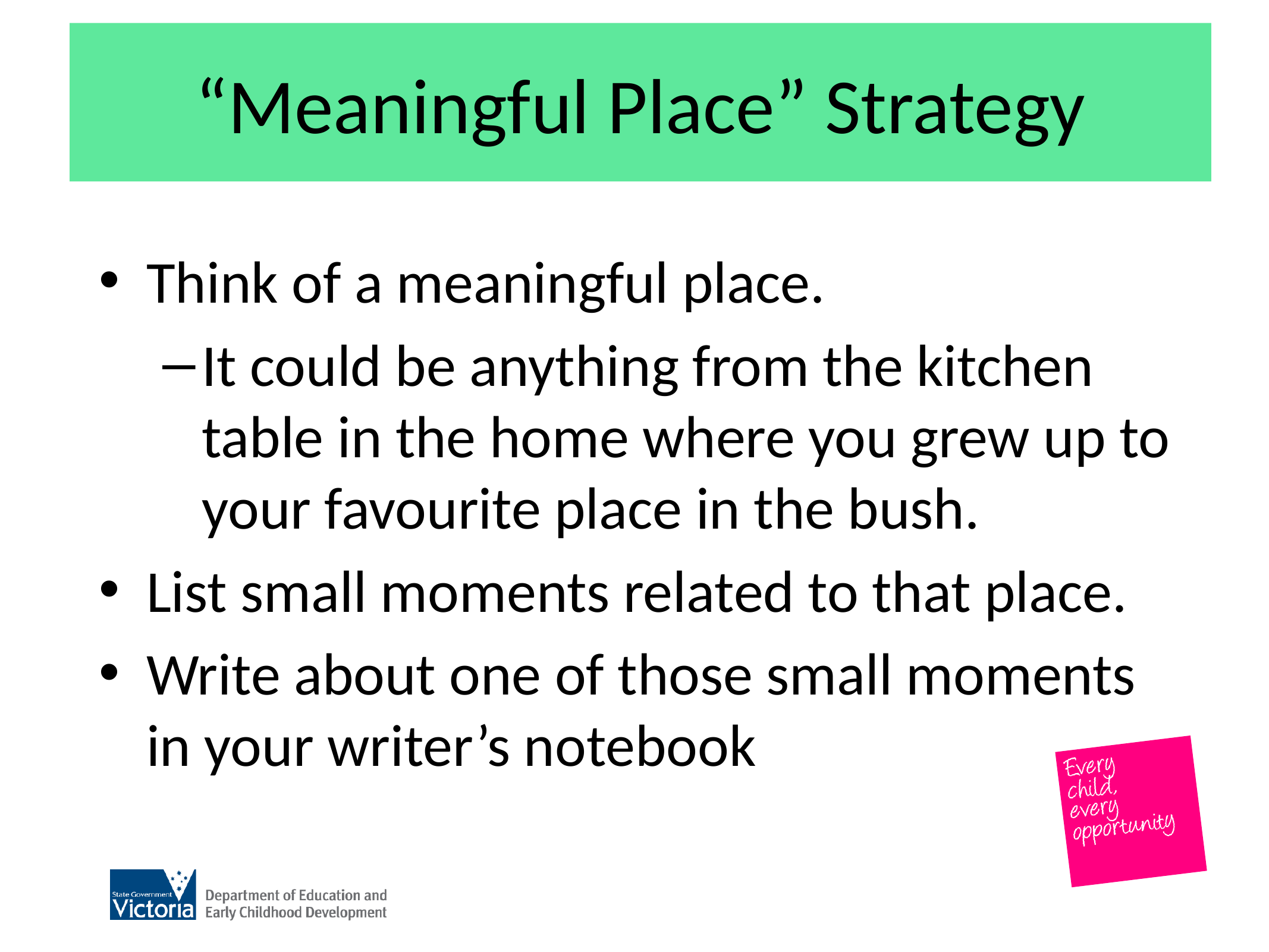

# “Meaningful Place” Strategy
Think of a meaningful place.
It could be anything from the kitchen table in the home where you grew up to your favourite place in the bush.
List small moments related to that place.
Write about one of those small moments in your writer’s notebook